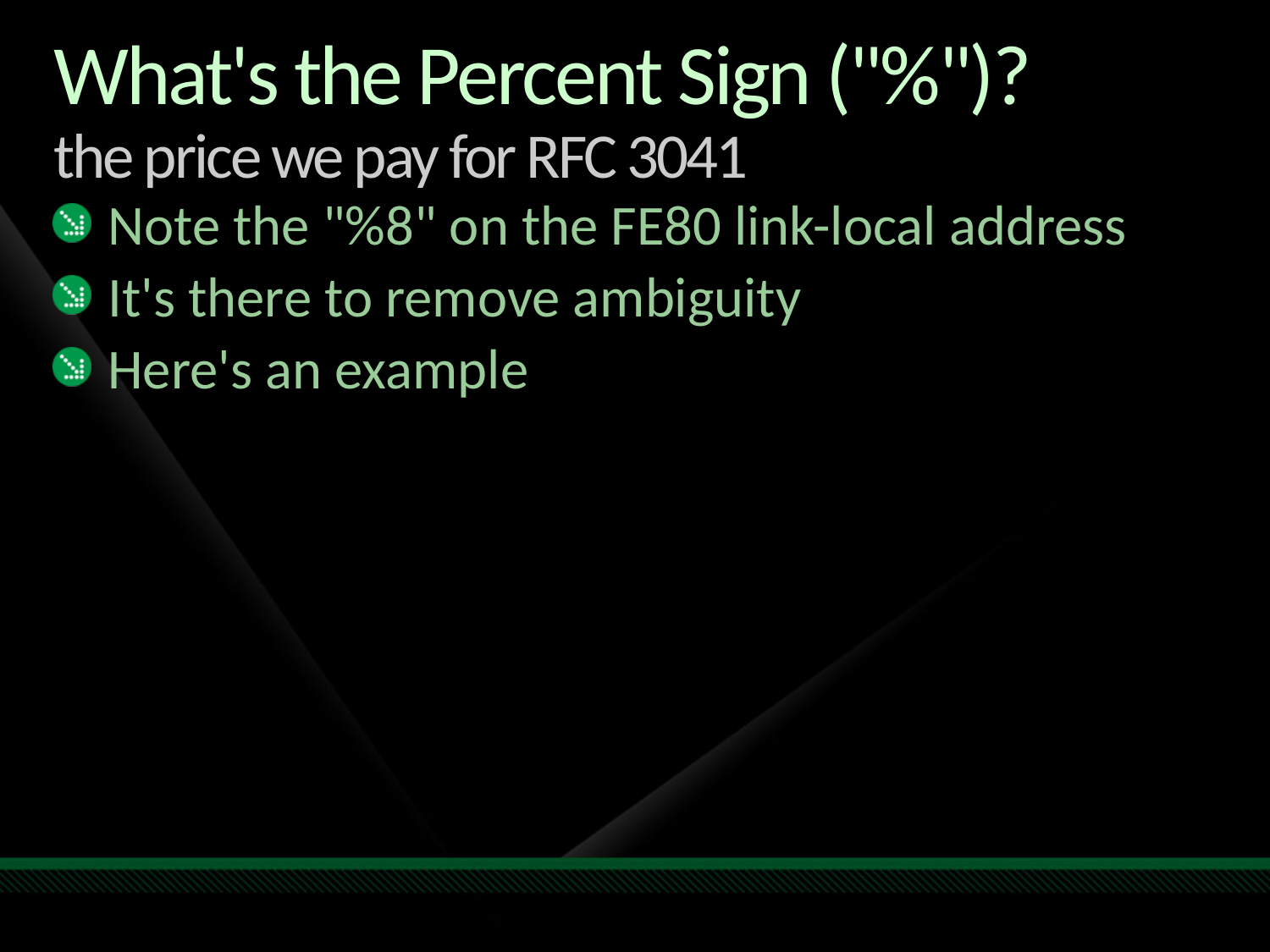

# What's the Percent Sign ("%")? the price we pay for RFC 3041
Note the "%8" on the FE80 link-local address
It's there to remove ambiguity
Here's an example